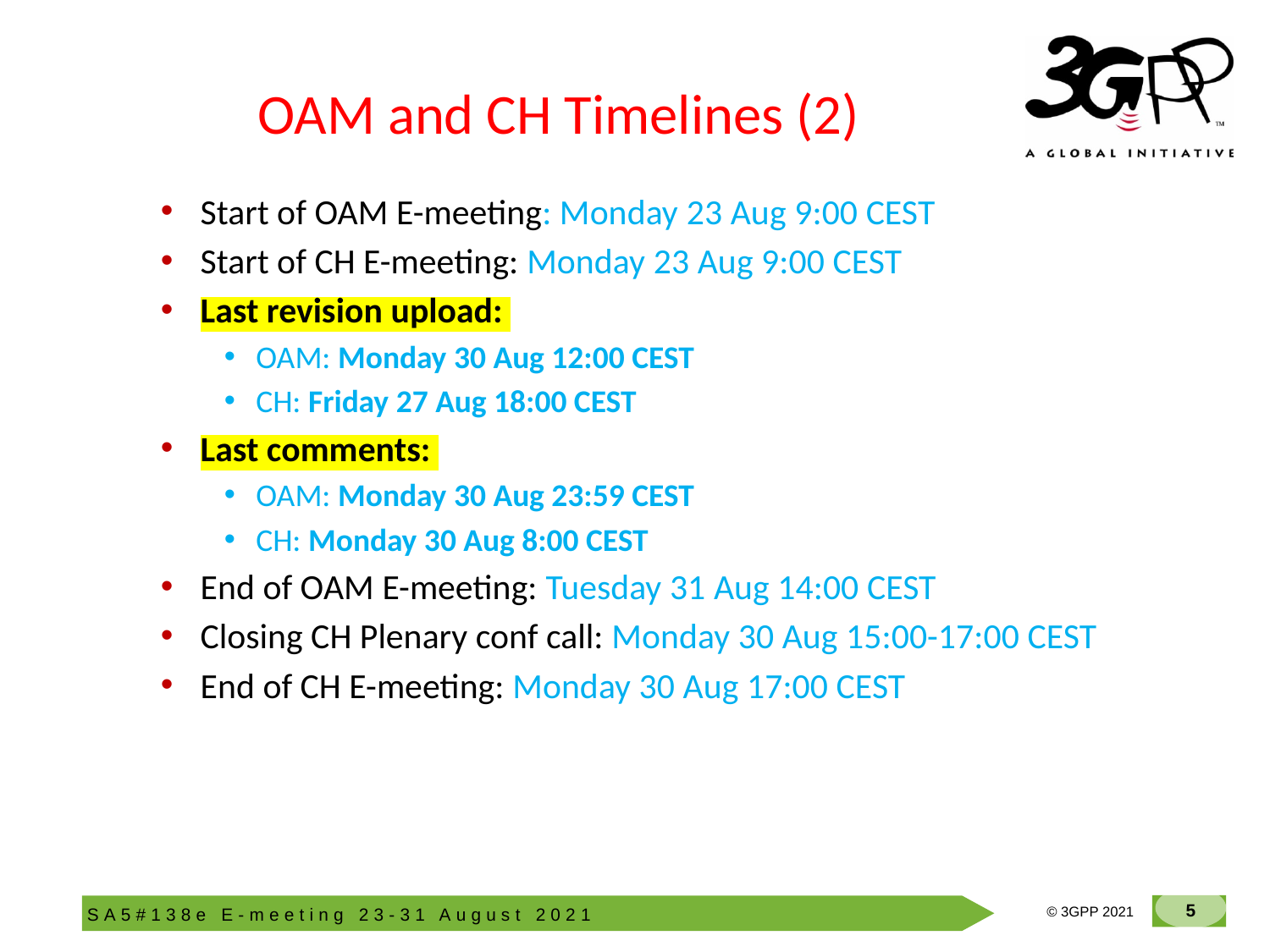

# OAM and CH Timelines (2)
Start of OAM E-meeting: Monday 23 Aug 9:00 CEST
Start of CH E-meeting: Monday 23 Aug 9:00 CEST
Last revision upload:
OAM: Monday 30 Aug 12:00 CEST
CH: Friday 27 Aug 18:00 CEST
Last comments:
OAM: Monday 30 Aug 23:59 CEST
CH: Monday 30 Aug 8:00 CEST
End of OAM E-meeting: Tuesday 31 Aug 14:00 CEST
Closing CH Plenary conf call: Monday 30 Aug 15:00-17:00 CEST
End of CH E-meeting: Monday 30 Aug 17:00 CEST